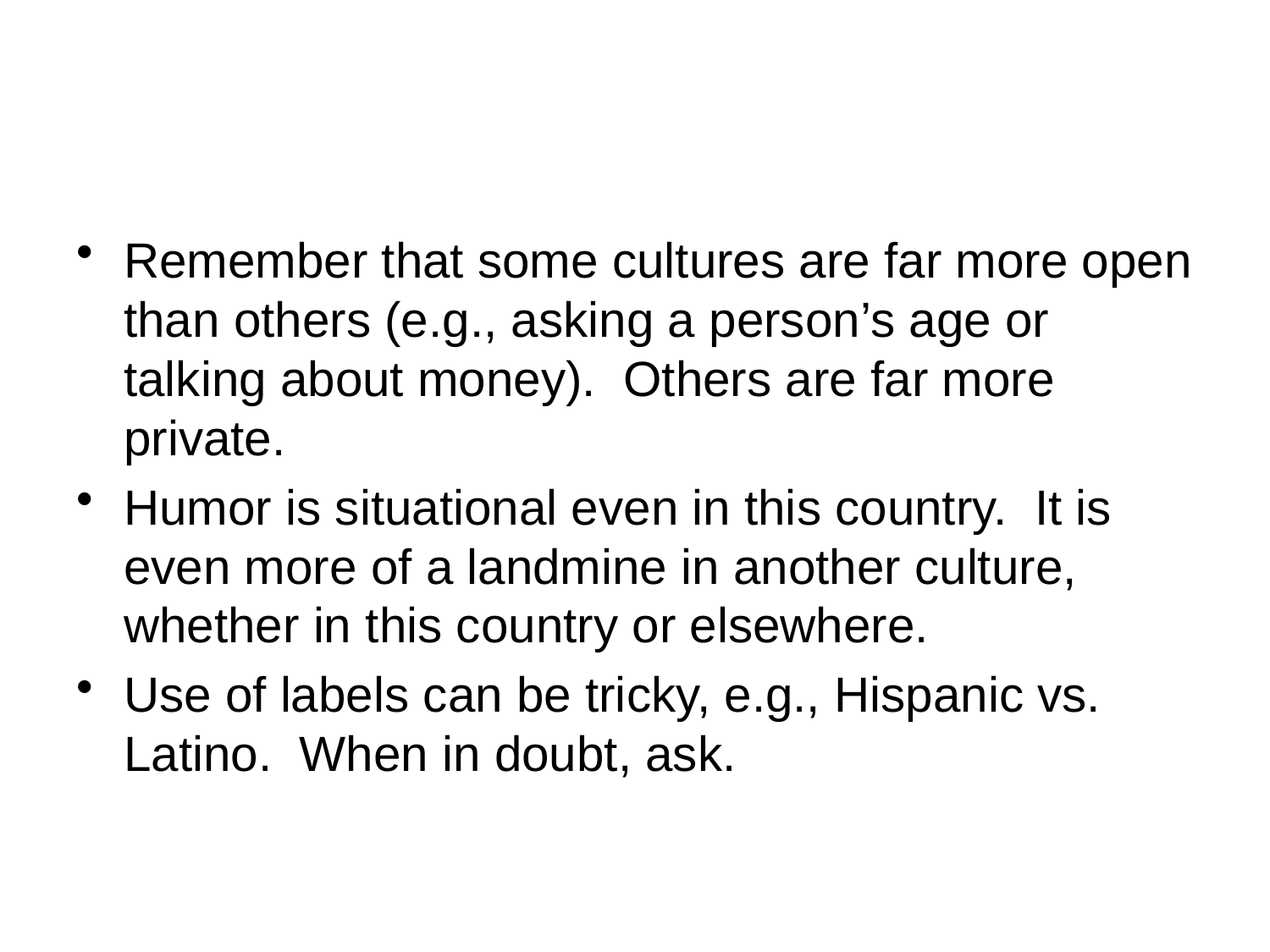

#
Remember that some cultures are far more open than others (e.g., asking a person’s age or talking about money).  Others are far more private.
Humor is situational even in this country.  It is even more of a landmine in another culture, whether in this country or elsewhere.
Use of labels can be tricky, e.g., Hispanic vs. Latino.  When in doubt, ask.